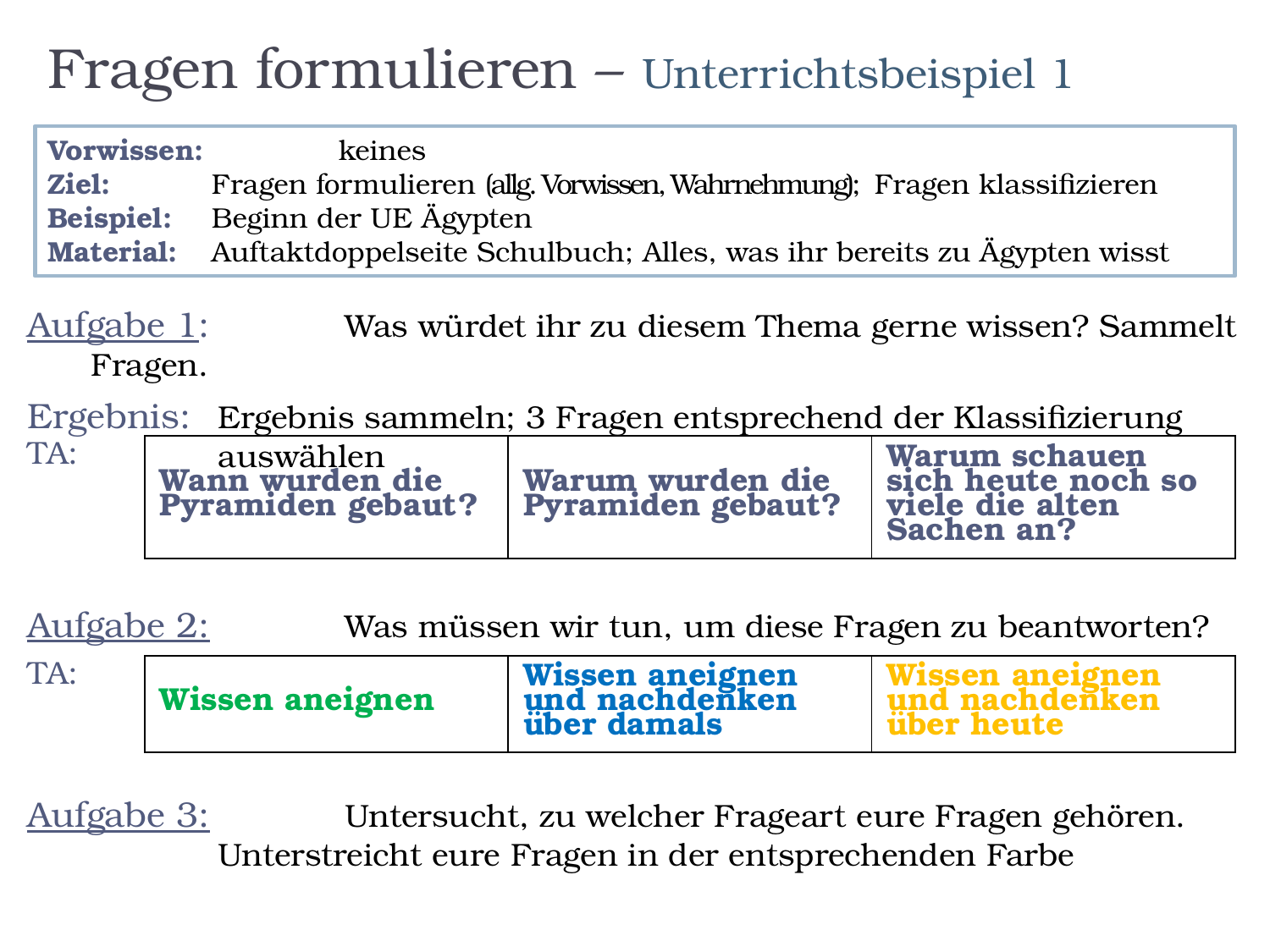

# Fragen formulieren – Unterrichtsbeispiel 1
Vorwissen: 	keines
Ziel: 	Fragen formulieren (allg. Vorwissen, Wahrnehmung);  Fragen klassifizieren
Beispiel: 	Beginn der UE Ägypten
Material: 	Auftaktdoppelseite Schulbuch; Alles, was ihr bereits zu Ägypten wisst

Aufgabe 1: 	Was würdet ihr zu diesem Thema gerne wissen? Sammelt Fragen.
Ergebnis: 	Ergebnis sammeln; 3 Fragen entsprechend der Klassifizierung
 		auswählen
TA:
| Wann wurden die Pyramiden gebaut? | Warum wurden die Pyramiden gebaut? | Warum schauen sich heute noch so viele die alten Sachen an? |
| --- | --- | --- |
Aufgabe 2: 	Was müssen wir tun, um diese Fragen zu beantworten?
TA:
| Wissen aneignen | Wissen aneignen und nachdenken über damals | Wissen aneignen und nachdenken über heute |
| --- | --- | --- |
Aufgabe 3: 	Untersucht, zu welcher Frageart eure Fragen gehören.
		Unterstreicht eure Fragen in der entsprechenden Farbe
16